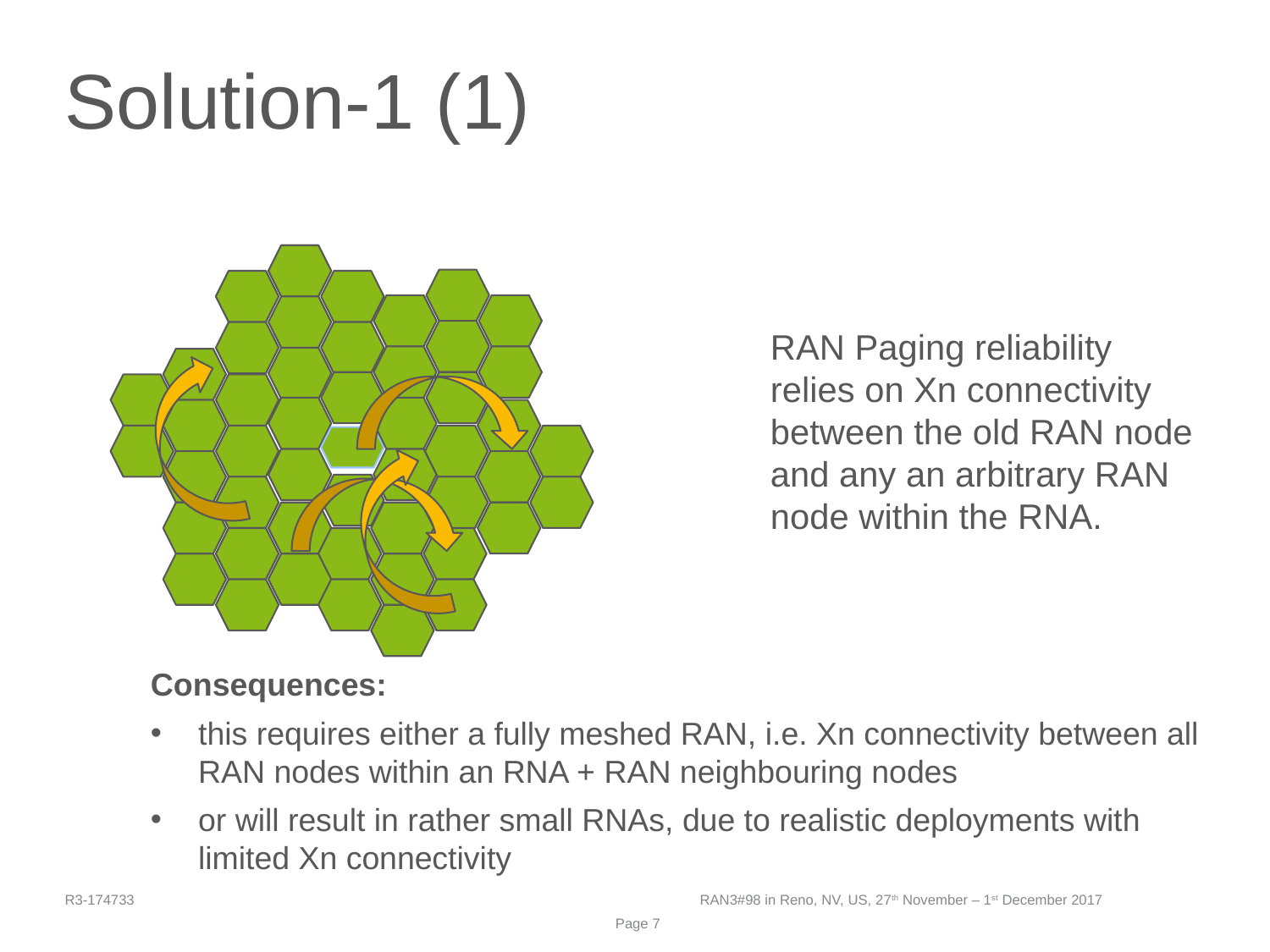

# Solution-1 (1)

RAN Paging reliability relies on Xn connectivity between the old RAN node and any an arbitrary RAN node within the RNA.

Consequences:
this requires either a fully meshed RAN, i.e. Xn connectivity between all RAN nodes within an RNA + RAN neighbouring nodes
or will result in rather small RNAs, due to realistic deployments with limited Xn connectivity